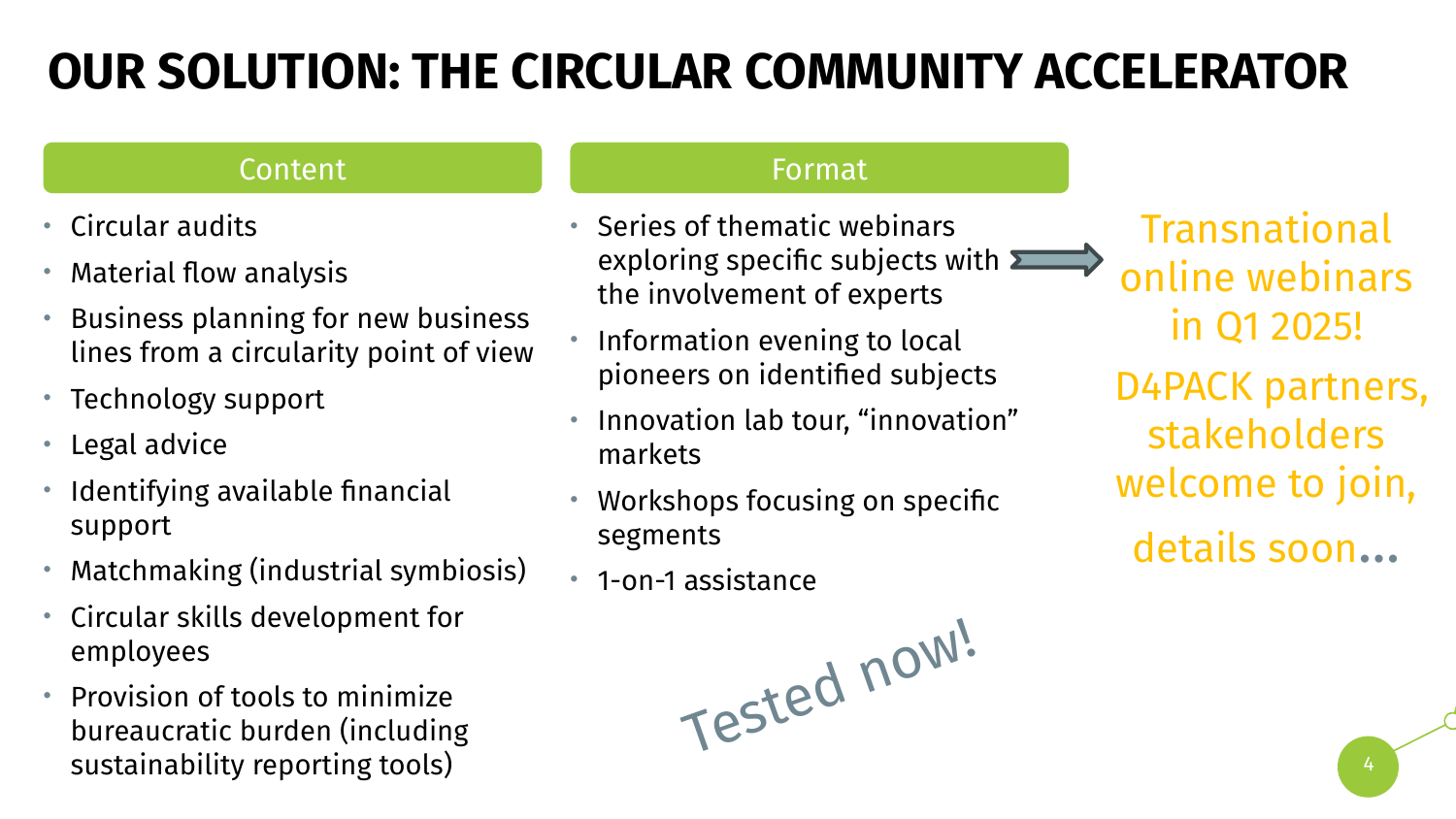

# Our solution: the circular community accelerator
Content
Format
Transnational online webinars in Q1 2025!
 D4PACK partners, stakeholders welcome to join, details soon…
Circular audits
Material flow analysis
Business planning for new business lines from a circularity point of view
Technology support
Legal advice
Identifying available financial support
Matchmaking (industrial symbiosis)
Circular skills development for employees
Provision of tools to minimize bureaucratic burden (including sustainability reporting tools)

Series of thematic webinars exploring specific subjects with the involvement of experts
Information evening to local pioneers on identified subjects
Innovation lab tour, “innovation” markets
Workshops focusing on specific segments
1-on-1 assistance

Tested now!